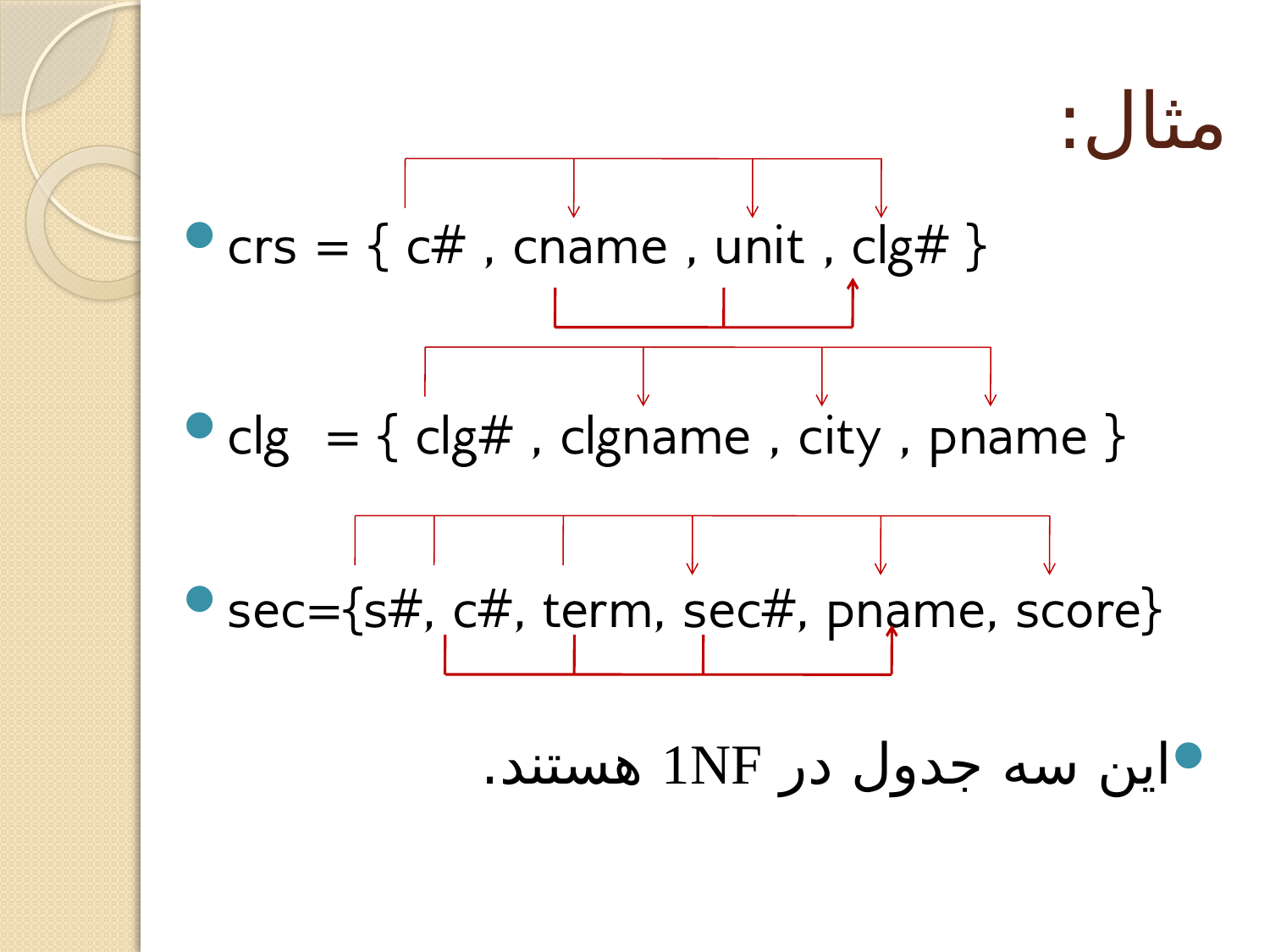

# مثال:
crs = { c# , cname , unit , clg# }

clg  = { clg# , clgname , city , pname }

sec={s#, c#, term, sec#, pname, score}

اين سه جدول در 1NF هستند.